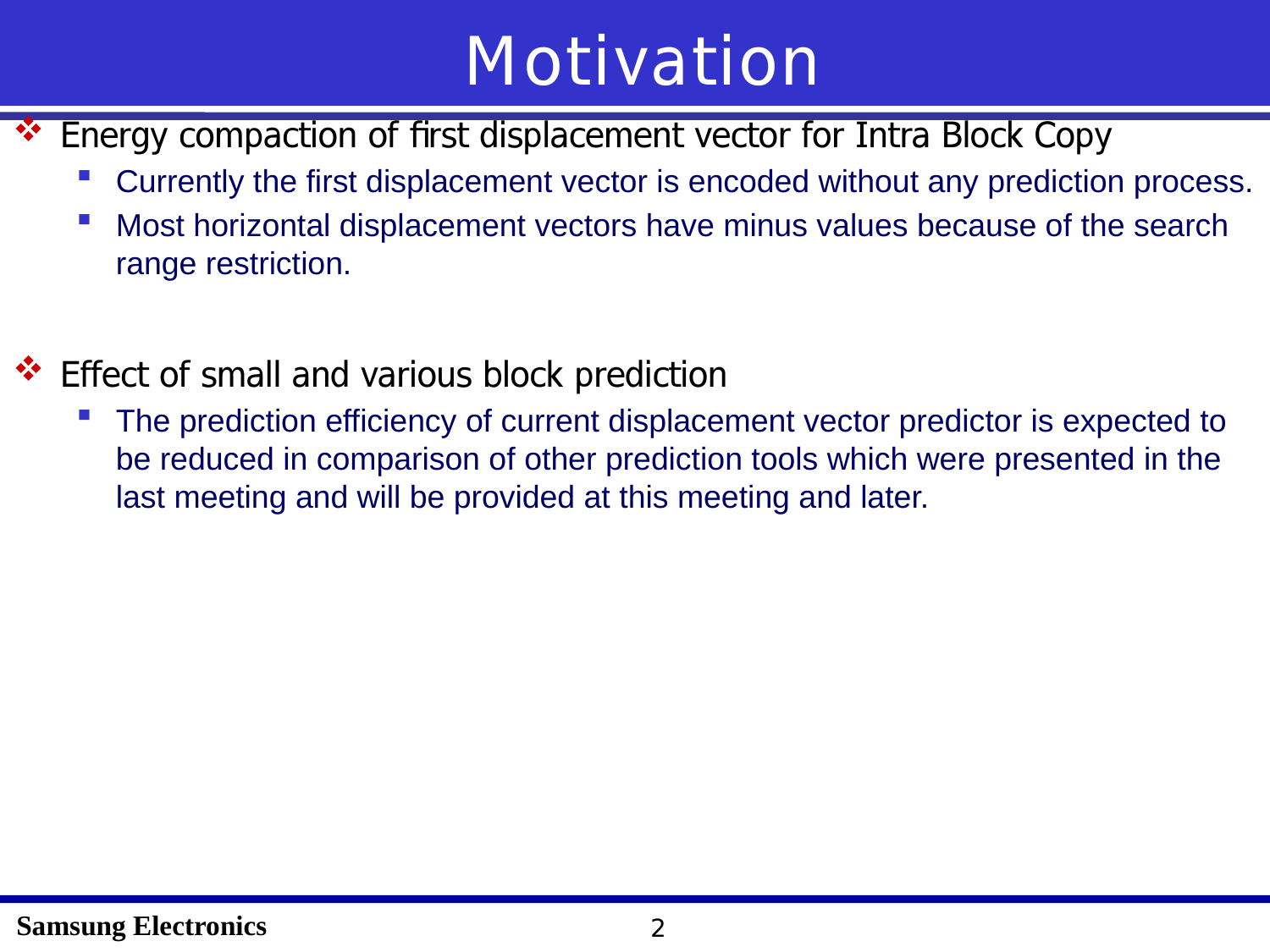

# Motivation
Energy compaction of first displacement vector for Intra Block Copy
Currently the first displacement vector is encoded without any prediction process.
Most horizontal displacement vectors have minus values because of the search range restriction.

Effect of small and various block prediction
The prediction efficiency of current displacement vector predictor is expected to be reduced in comparison of other prediction tools which were presented in the last meeting and will be provided at this meeting and later.
2